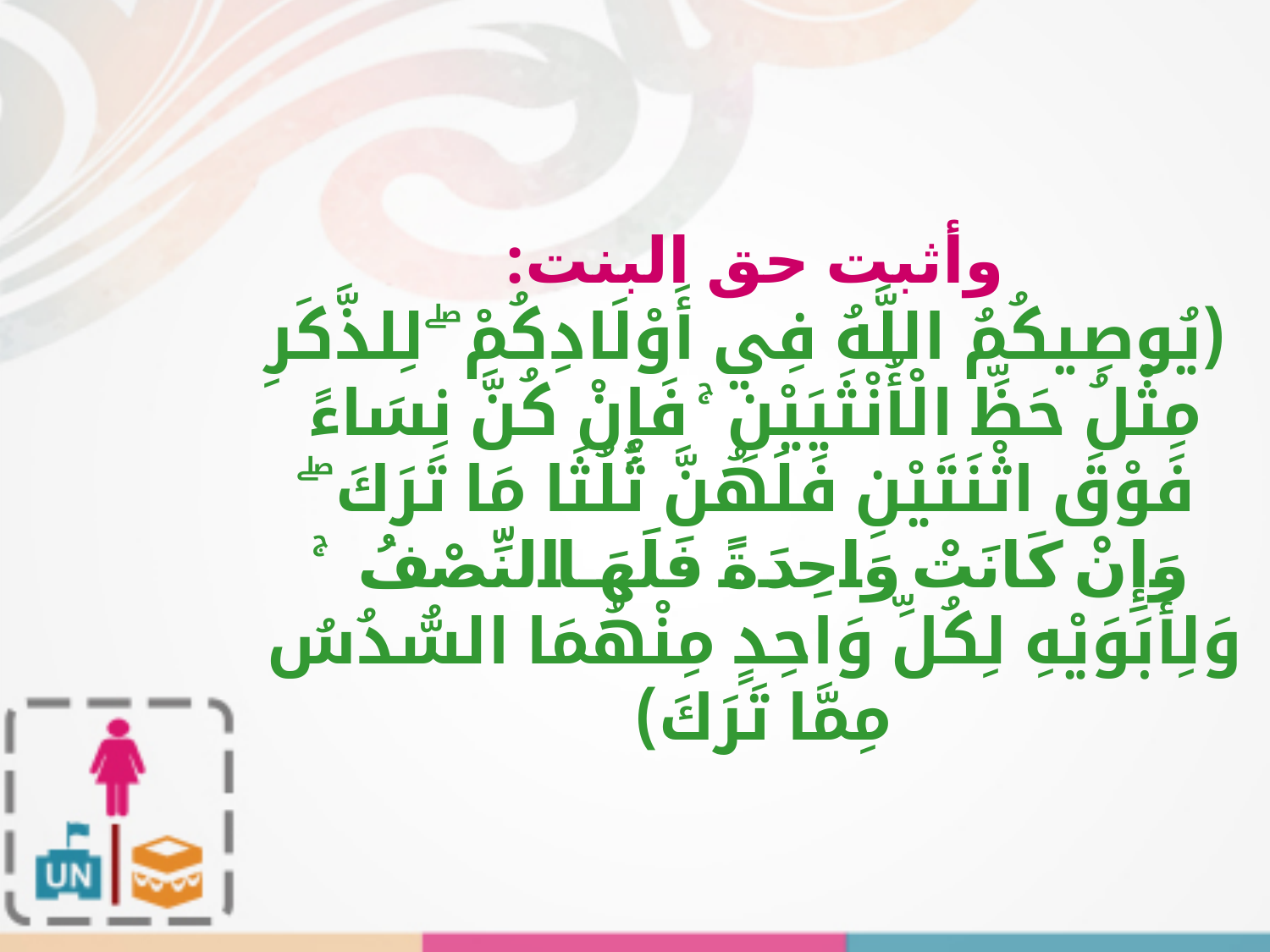

وأثبت حق البنت:
 (يُوصِيكُمُ اللَّهُ فِي أَوْلَادِكُمْ ۖ لِلذَّكَرِ مِثْلُ حَظِّ الْأُنْثَيَيْنِ ۚ فَإِنْ كُنَّ نِسَاءً فَوْقَ اثْنَتَيْنِ فَلَهُنَّ ثُلُثَا مَا تَرَكَ ۖ وَإِنْ كَانَتْ وَاحِدَةً فَلَهَا النِّصْفُ ۚ وَلِأَبَوَيْهِ لِكُلِّ وَاحِدٍ مِنْهُمَا السُّدُسُ مِمَّا تَرَكَ)